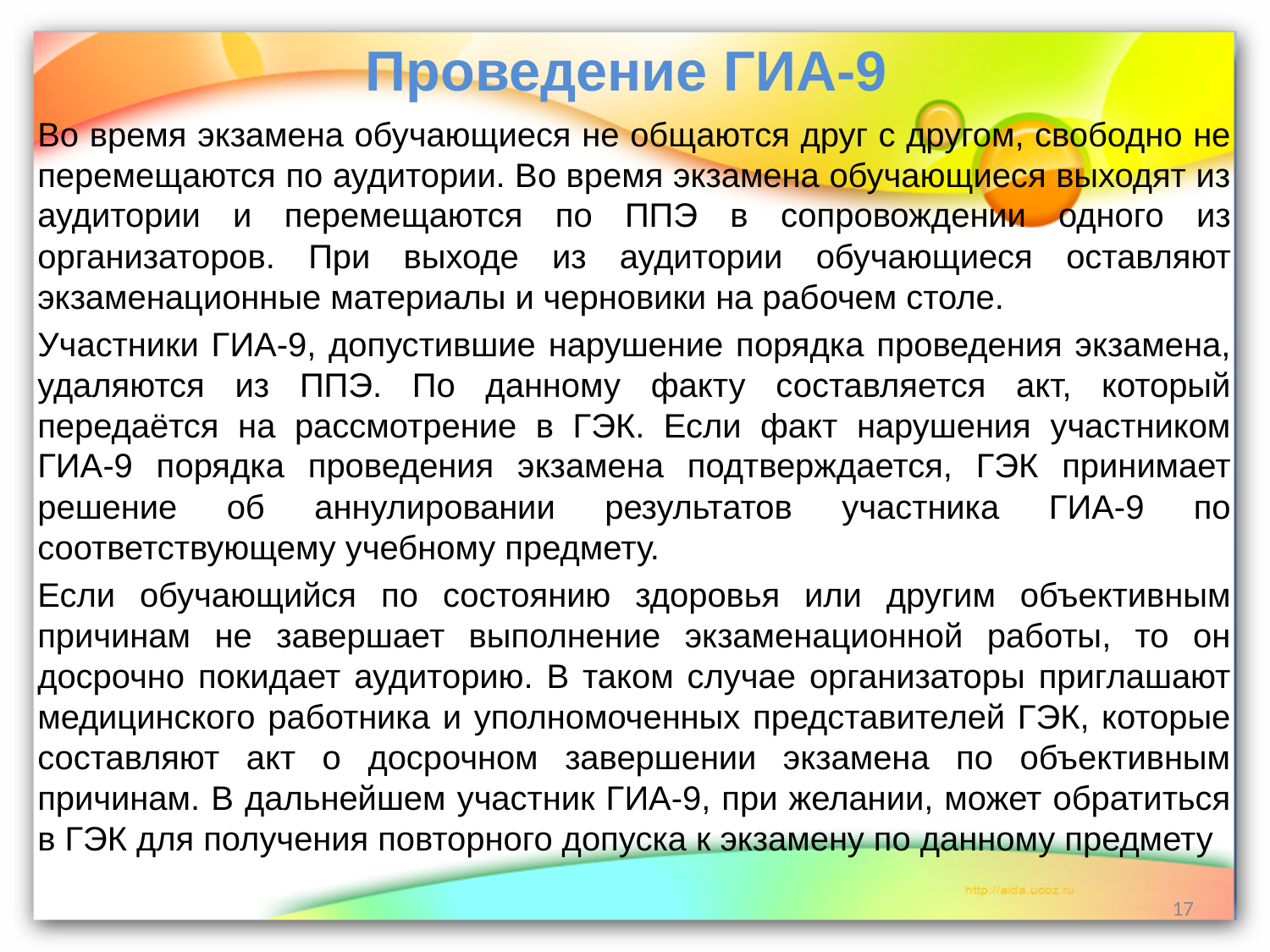

# Проведение ГИА-9
Во время экзамена обучающиеся не общаются друг с другом, свободно не перемещаются по аудитории. Во время экзамена обучающиеся выходят из аудитории и перемещаются по ППЭ в сопровождении одного из организаторов. При выходе из аудитории обучающиеся оставляют экзаменационные материалы и черновики на рабочем столе.
Участники ГИА-9, допустившие нарушение порядка проведения экзамена, удаляются из ППЭ. По данному факту составляется акт, который передаётся на рассмотрение в ГЭК. Если факт нарушения участником ГИА-9 порядка проведения экзамена подтверждается, ГЭК принимает решение об аннулировании результатов участника ГИА-9 по соответствующему учебному предмету.
Если обучающийся по состоянию здоровья или другим объективным причинам не завершает выполнение экзаменационной работы, то он досрочно покидает аудиторию. В таком случае организаторы приглашают медицинского работника и уполномоченных представителей ГЭК, которые составляют акт о досрочном завершении экзамена по объективным причинам. В дальнейшем участник ГИА-9, при желании, может обратиться в ГЭК для получения повторного допуска к экзамену по данному предмету

17